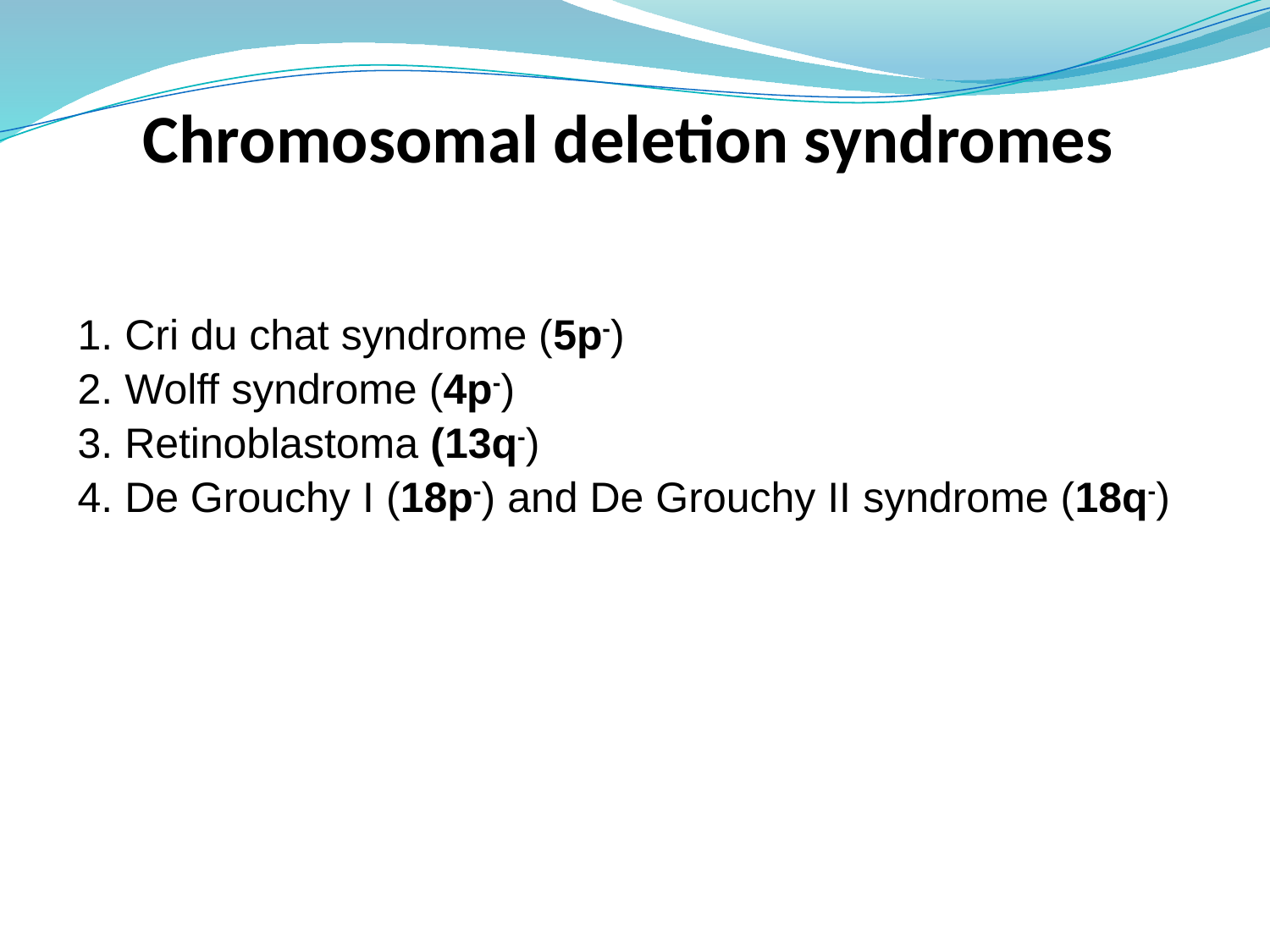

Chromosomal deletion syndromes
1. Cri du chat syndrome (5р-)
2. Wolff syndrome (4р-)
3. Retinoblastoma (13q-)
4. De Grouchy I (18р-) and De Grouchy II syndrome (18q-)